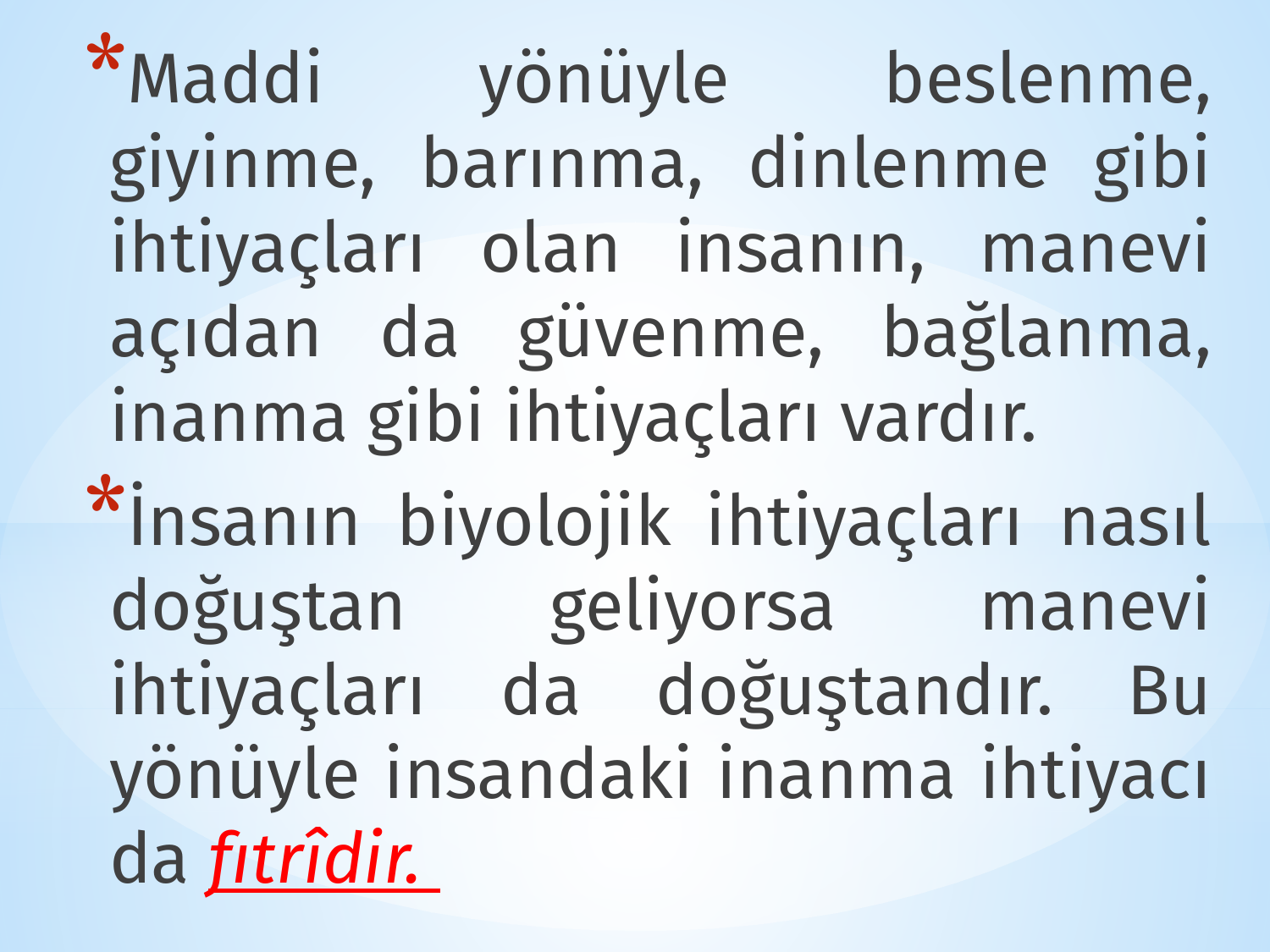

Maddi yönüyle beslenme, giyinme, barınma, dinlenme gibi ihtiyaçları olan insanın, manevi açıdan da güvenme, bağlanma, inanma gibi ihtiyaçları vardır.
İnsanın biyolojik ihtiyaçları nasıl doğuştan geliyorsa manevi ihtiyaçları da doğuştandır. Bu yönüyle insandaki inanma ihtiyacı da fıtrîdir.